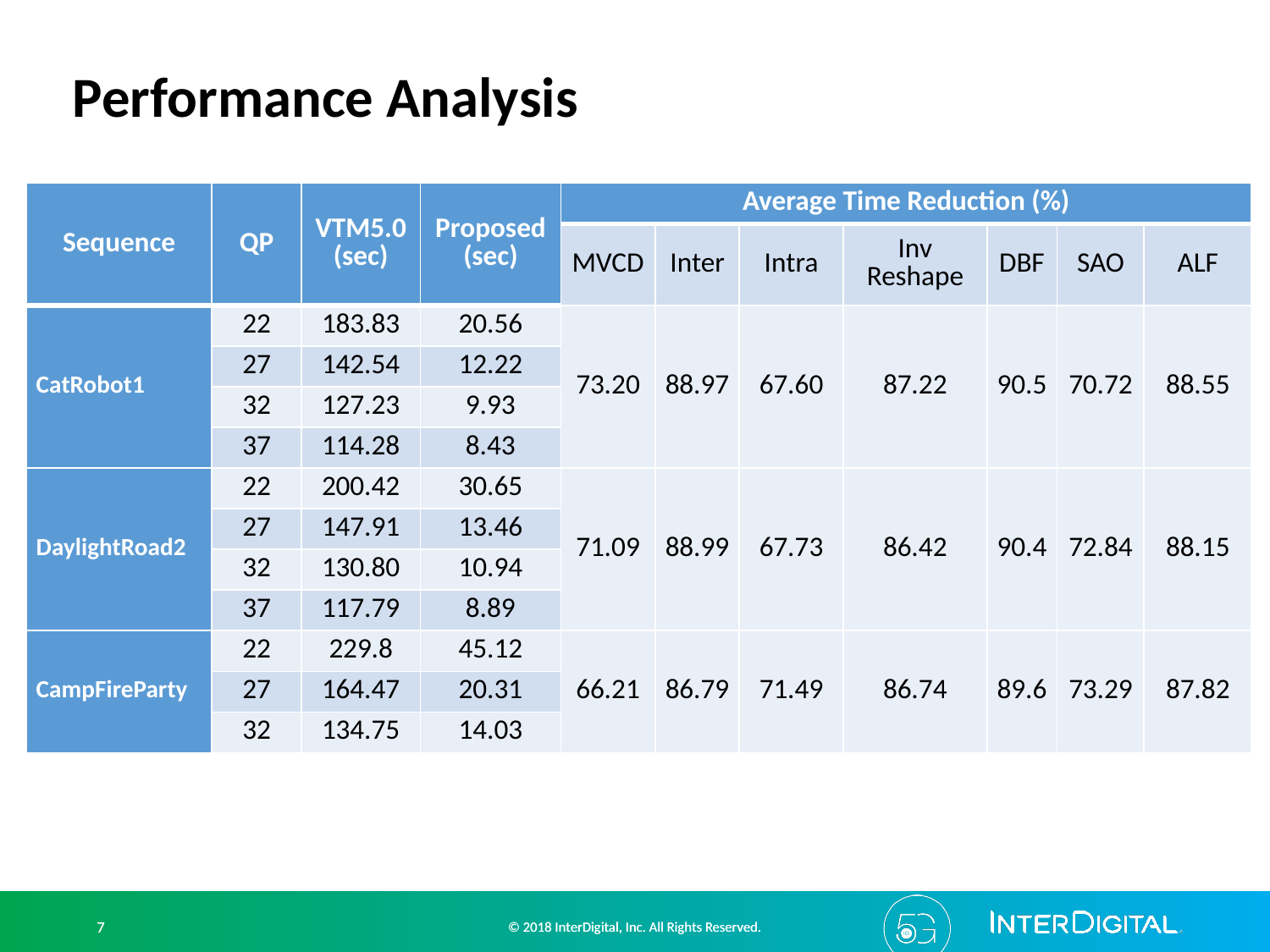

# Performance Analysis
| Sequence | QP | VTM5.0 (sec) | Proposed (sec) | Average Time Reduction (%) |  |  |  |  |  |  |
| --- | --- | --- | --- | --- | --- | --- | --- | --- | --- | --- |
|  |  |  |  | MVCD | Inter | Intra | Inv Reshape | DBF | SAO | ALF |
| CatRobot1 | 22 | 183.83 | 20.56 | 73.20 | 88.97 | 67.60 | 87.22 | 90.5 | 70.72 | 88.55 |
|  | 27 | 142.54 | 12.22 |  |  |  |  |  |  |  |
|  | 32 | 127.23 | 9.93 |  |  |  |  |  |  |  |
|  | 37 | 114.28 | 8.43 |  |  |  |  |  |  |  |
| DaylightRoad2 | 22 | 200.42 | 30.65 | 71.09 | 88.99 | 67.73 | 86.42 | 90.4 | 72.84 | 88.15 |
|  | 27 | 147.91 | 13.46 |  |  |  |  |  |  |  |
|  | 32 | 130.80 | 10.94 |  |  |  |  |  |  |  |
|  | 37 | 117.79 | 8.89 |  |  |  |  |  |  |  |
| CampFireParty | 22 | 229.8 | 45.12 | 66.21 | 86.79 | 71.49 | 86.74 | 89.6 | 73.29 | 87.82 |
|  | 27 | 164.47 | 20.31 |  |  |  |  |  |  |  |
|  | 32 | 134.75 | 14.03 |  |  |  |  |  |  |  |
© 2018 InterDigital, Inc. All Rights Reserved.
© 2018 InterDigital, Inc. All Rights Reserved.
7
7